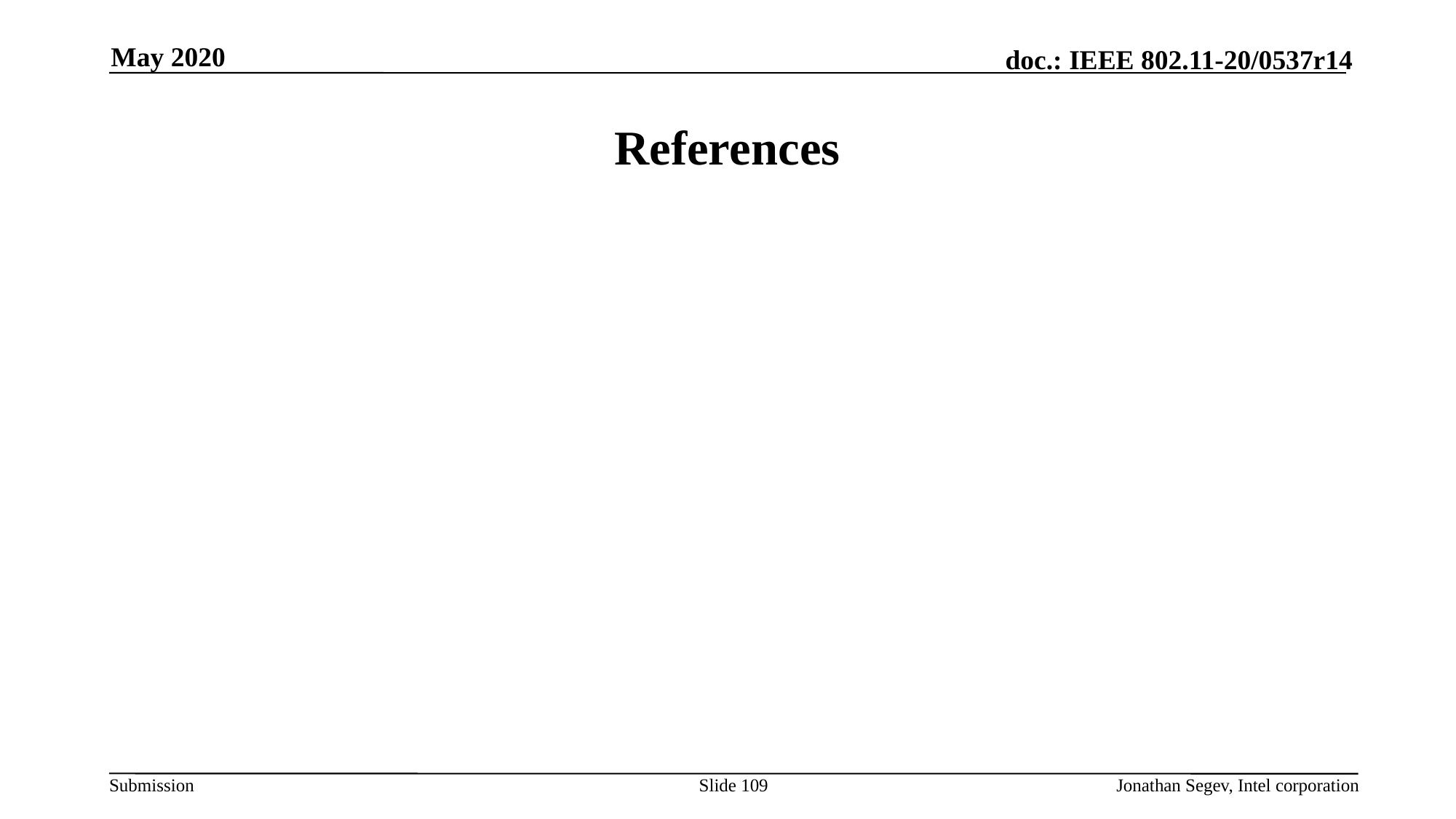

May 2020
# References

Slide 109
Jonathan Segev, Intel corporation